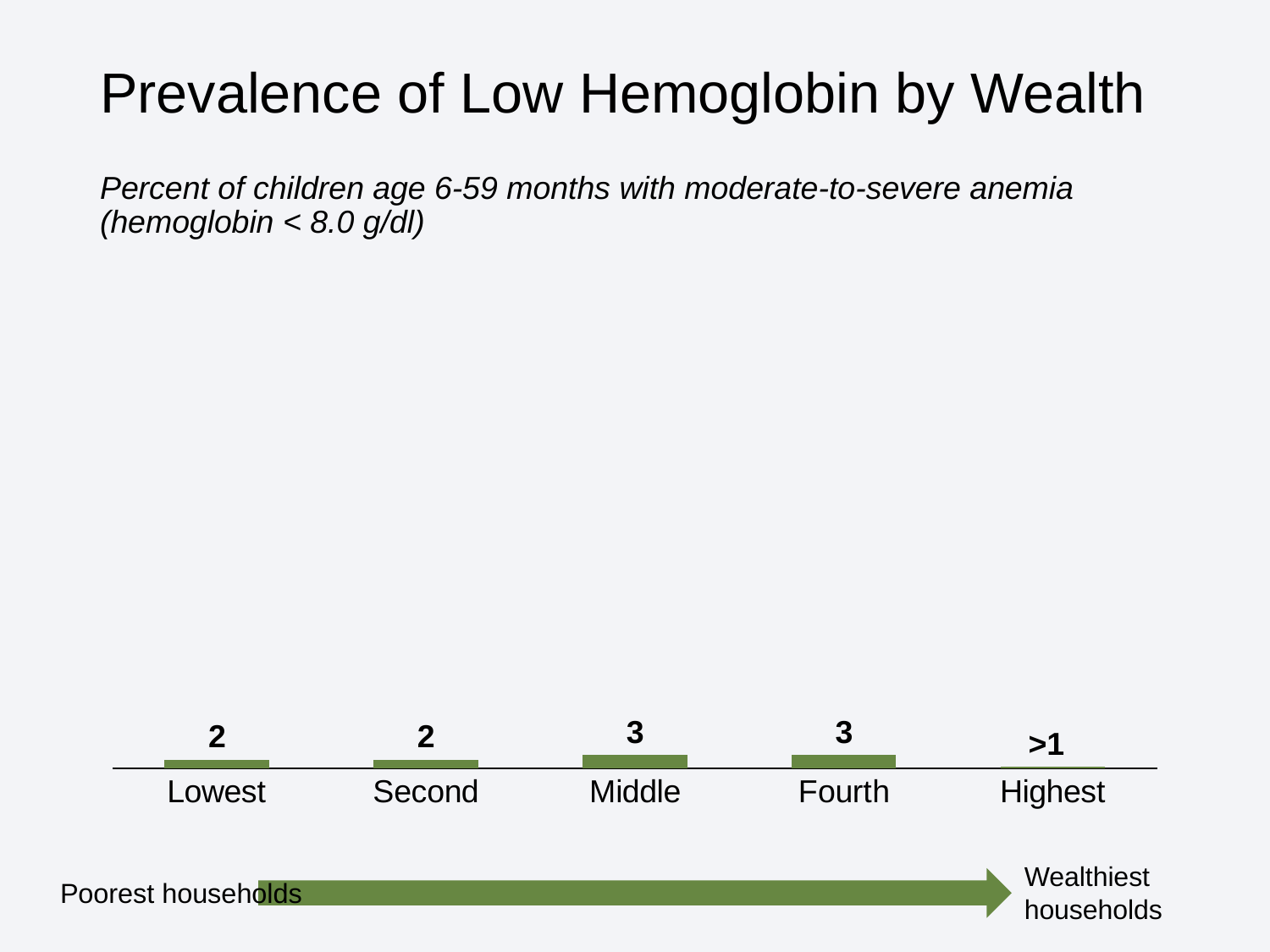

# Prevalence of Low Hemoglobin by Wealth
Percent of children age 6-59 months with moderate-to-severe anemia (hemoglobin < 8.0 g/dl)

### Chart

| Category | Lowest |
|---|---|
| Lowest | 2.0 |
| Second | 2.0 |
| Middle | 3.0 |
| Fourth | 3.0 |
| Highest | 0.4 |
>1
Poorest households
Wealthiest households